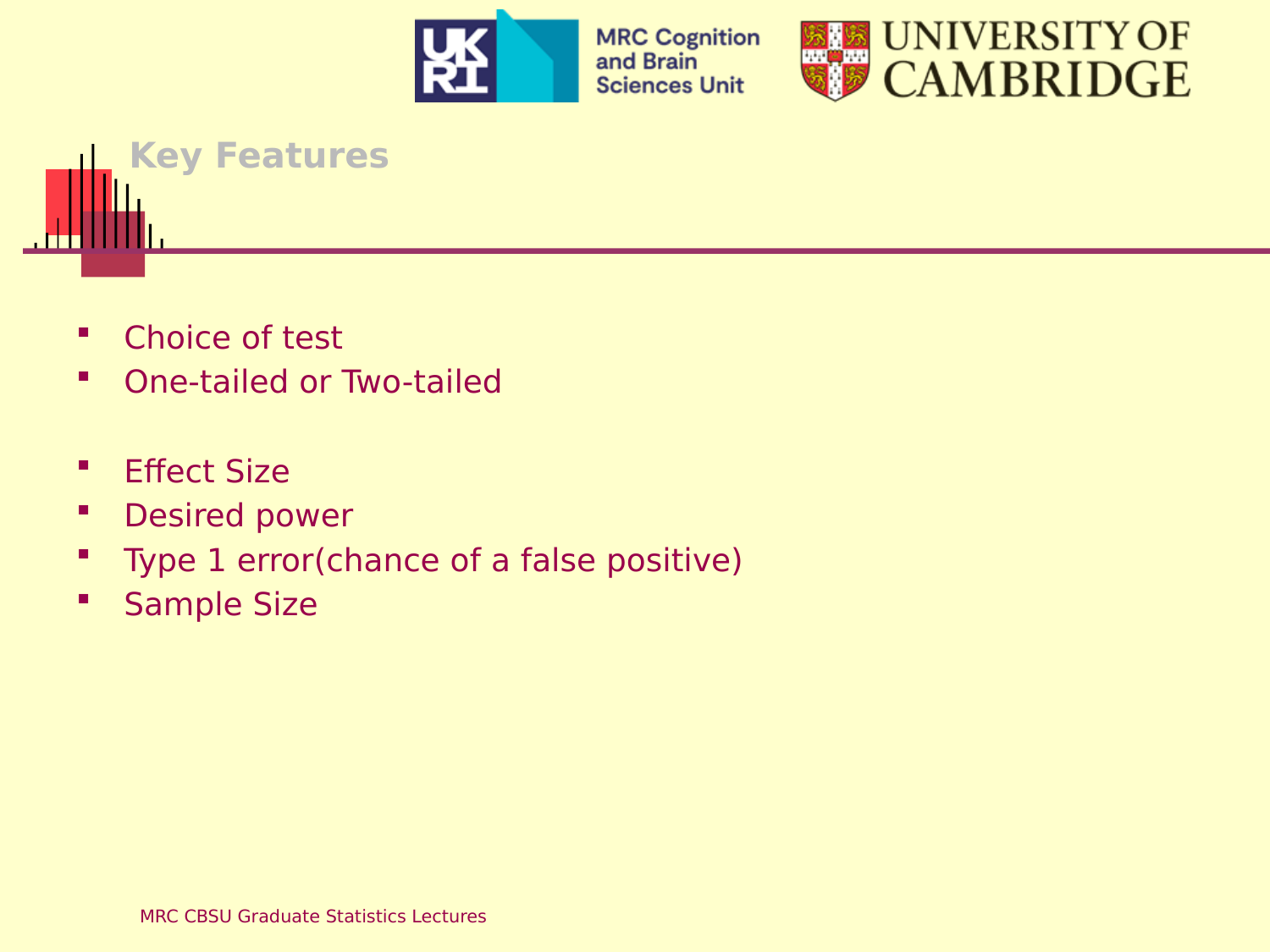

# Key Features

Choice of test
One-tailed or Two-tailed

Effect Size
Desired power
Type 1 error(chance of a false positive)
Sample Size

MRC CBSU Graduate Statistics Lectures